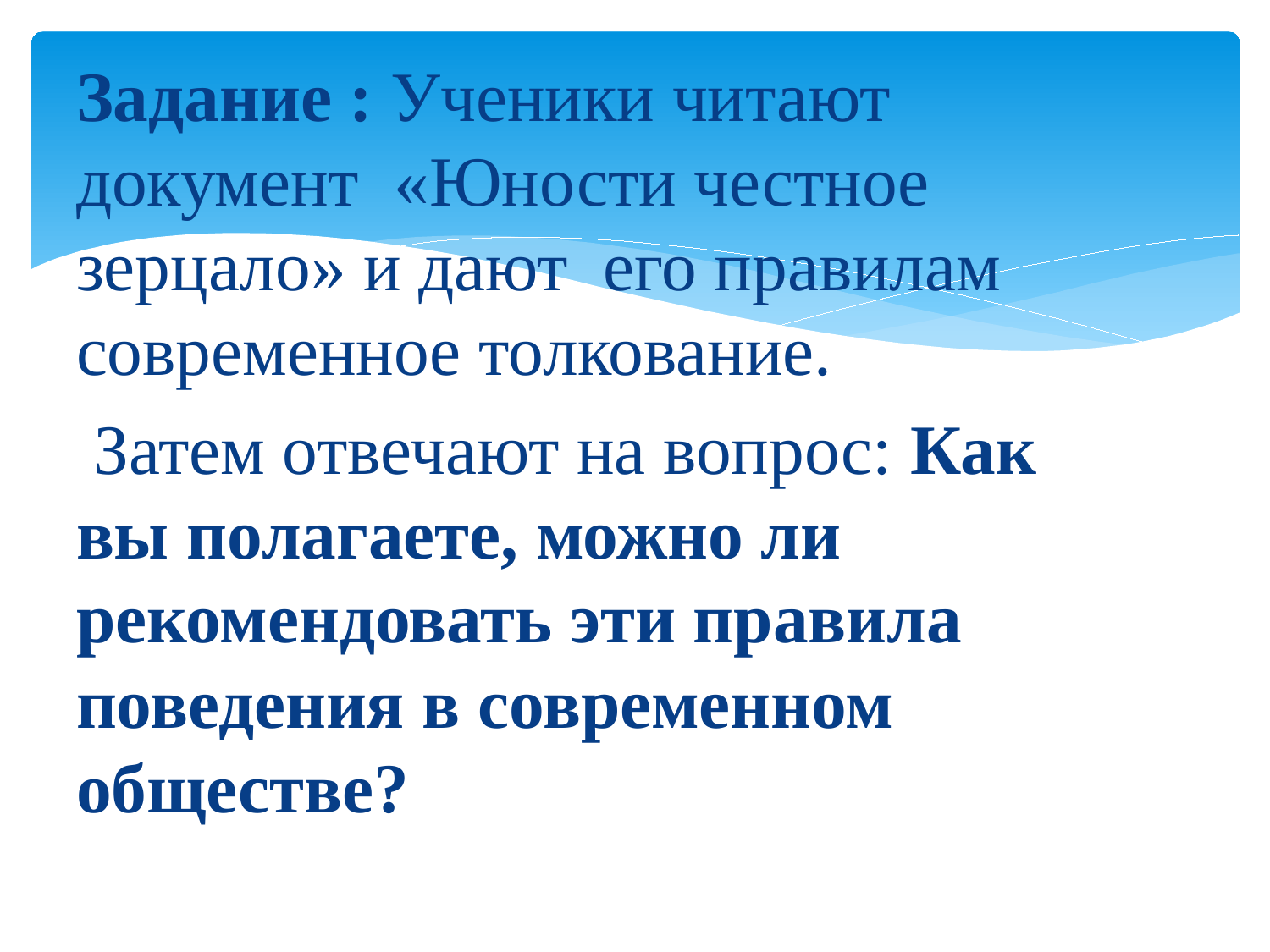

Задание : Ученики читают документ  «Юности честное зерцало» и дают  его правилам современное толкование.
 Затем отвечают на вопрос: Как вы полагаете, можно ли рекомендовать эти правила поведения в современном обществе?